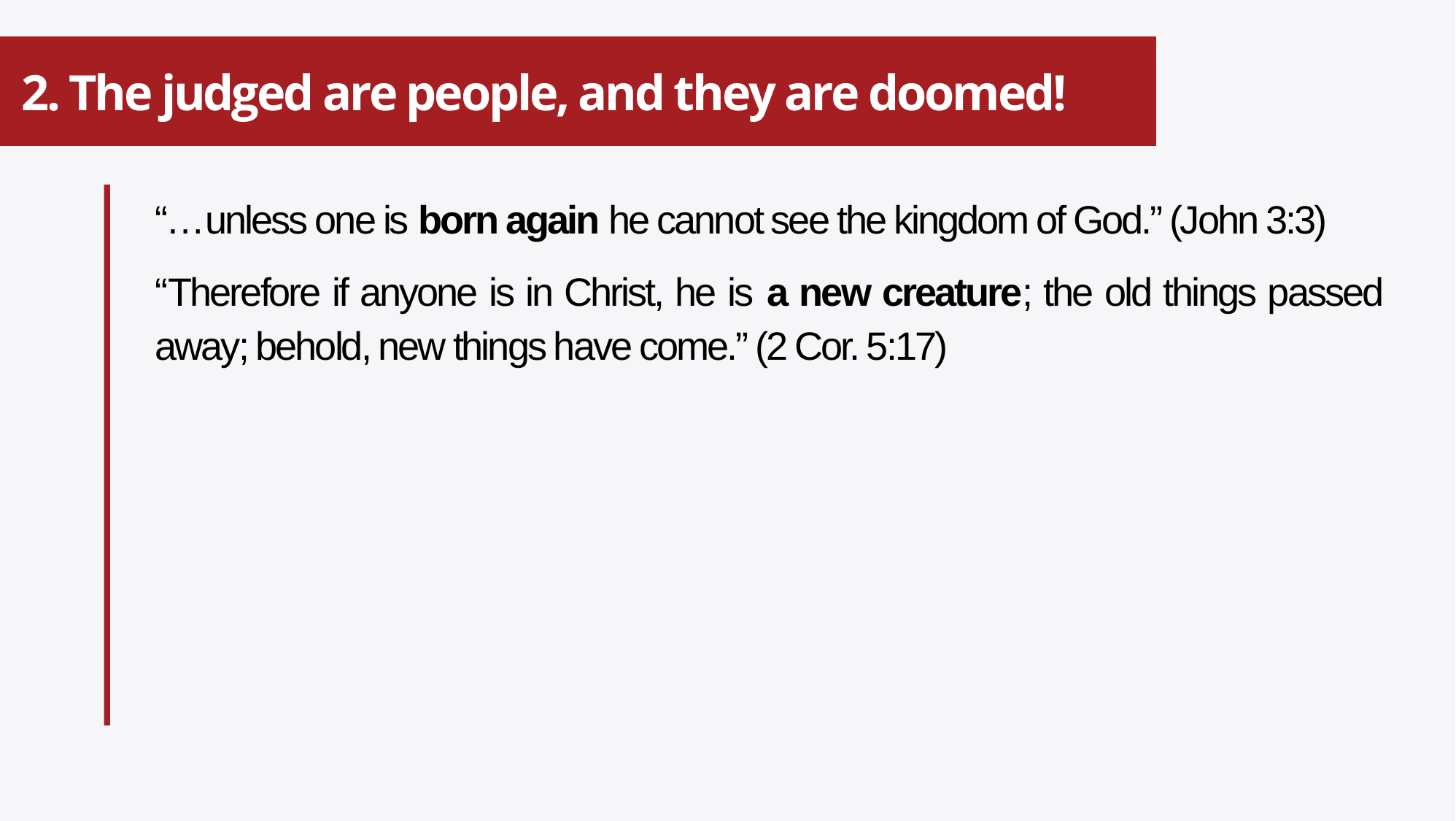

# 2. The judged are people, and they are doomed!
“…unless one is born again he cannot see the kingdom of God.” (John 3:3)
“Therefore if anyone is in Christ, he is a new creature; the old things passed away; behold, new things have come.” (2 Cor. 5:17)